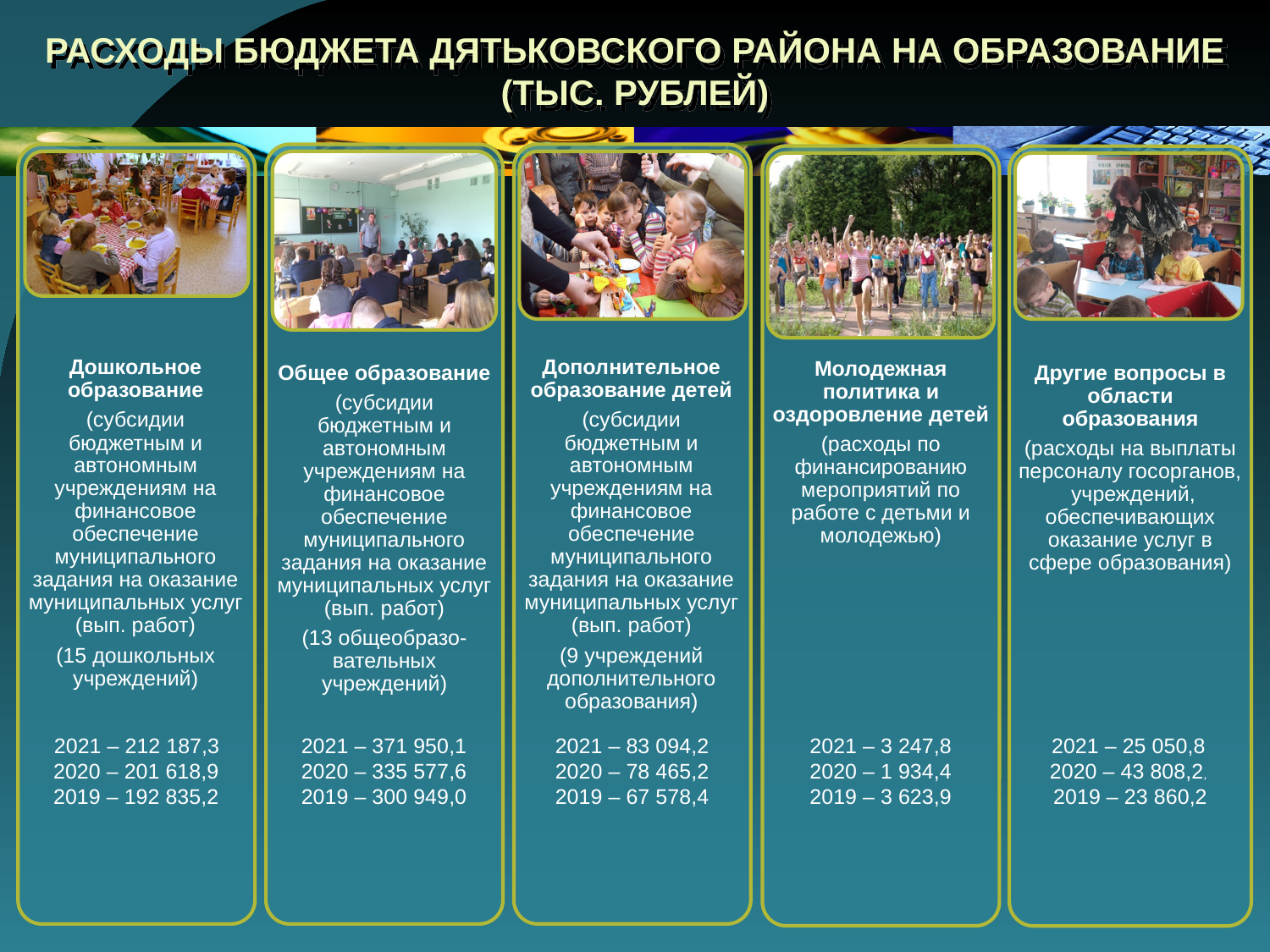

# РАСХОДЫ БЮДЖЕТА ДЯТЬКОВСКОГО РАЙОНА НА ОБРАЗОВАНИЕ (ТЫС. РУБЛЕЙ)

Другие вопросы в области образования
(расходы на выплаты персоналу госорганов,  учреждений, обеспечивающих оказание услуг в сфере образования)

Дополнительное образование детей
(субсидии бюджетным и автономным учреждениям на финансовое обеспечение муниципального задания на оказание муниципальных услуг (вып. работ)
(9 учреждений дополнительного образования)

Дошкольное образование
(субсидии бюджетным и автономным учреждениям на финансовое обеспечение муниципального задания на оказание муниципальных услуг (вып. работ)
(15 дошкольных учреждений)

Общее образование
(субсидии бюджетным и автономным учреждениям на финансовое обеспечение муниципального задания на оказание муниципальных услуг (вып. работ)
(13 общеобразо-вательных учреждений)

Молодежная политика и оздоровление детей
(расходы по финансированию мероприятий по работе с детьми и молодежью)
2021 – 3 247,8
2020 – 1 934,4
2019 – 3 623,9
2021 – 83 094,2
2020 – 78 465,2
2019 – 67 578,4
    2021 – 212 187,3
2020 – 201 618,9
2019 – 192 835,2
2021 – 371 950,1
2020 – 335 577,6
2019 – 300 949,0
     2021 – 25 050,8
2020 – 43 808,2,
2019 – 23 860,2